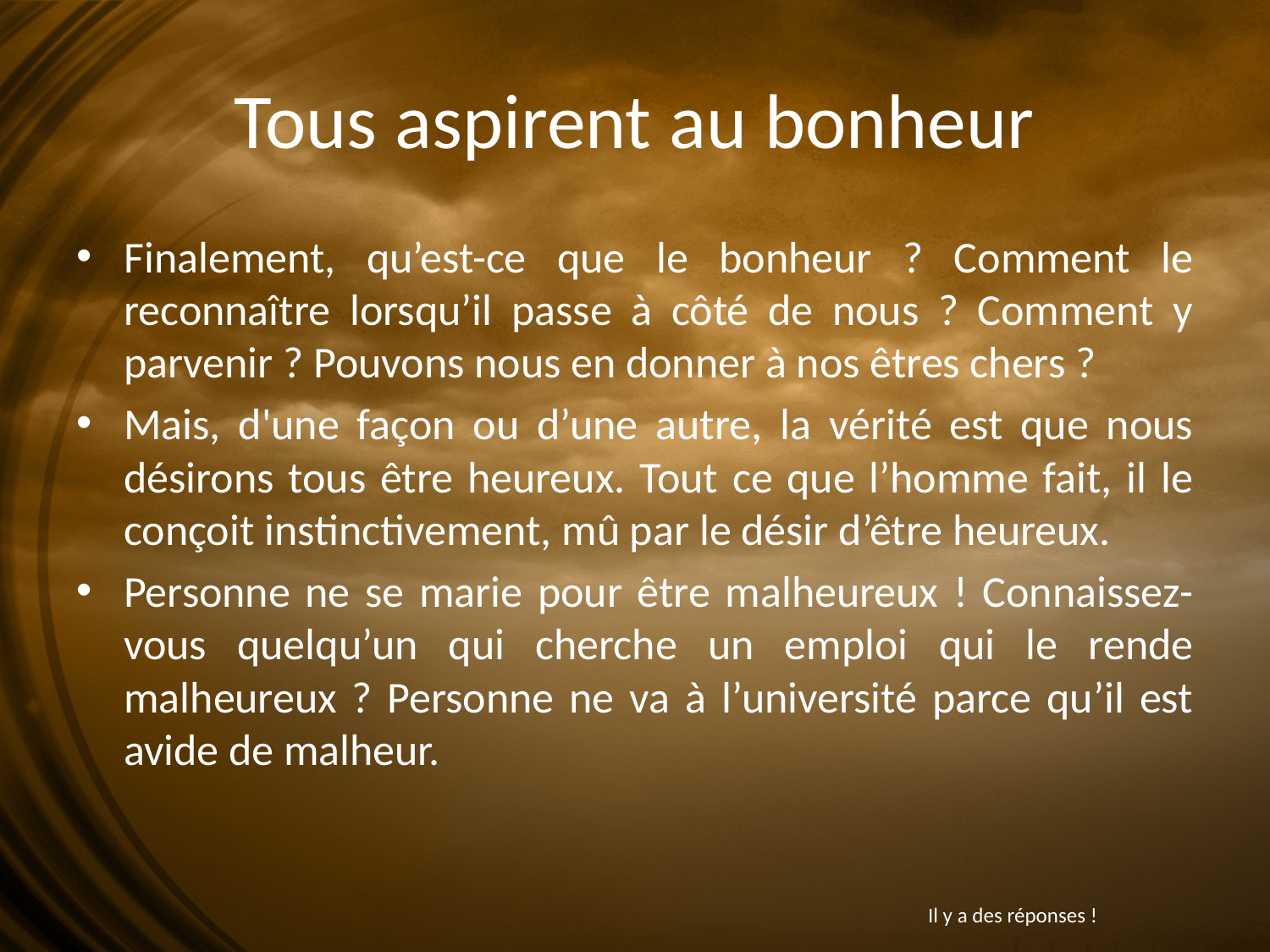

# Tous aspirent au bonheur
Finalement, qu’est-ce que le bonheur ? Comment le reconnaître lorsqu’il passe à côté de nous ? Comment y parvenir ? Pouvons nous en donner à nos êtres chers ?
Mais, d'une façon ou d’une autre, la vérité est que nous désirons tous être heureux. Tout ce que l’homme fait, il le conçoit instinctivement, mû par le désir d’être heureux.
Personne ne se marie pour être malheureux ! Connaissez-vous quelqu’un qui cherche un emploi qui le rende malheureux ? Personne ne va à l’université parce qu’il est avide de malheur.
Il y a des réponses !